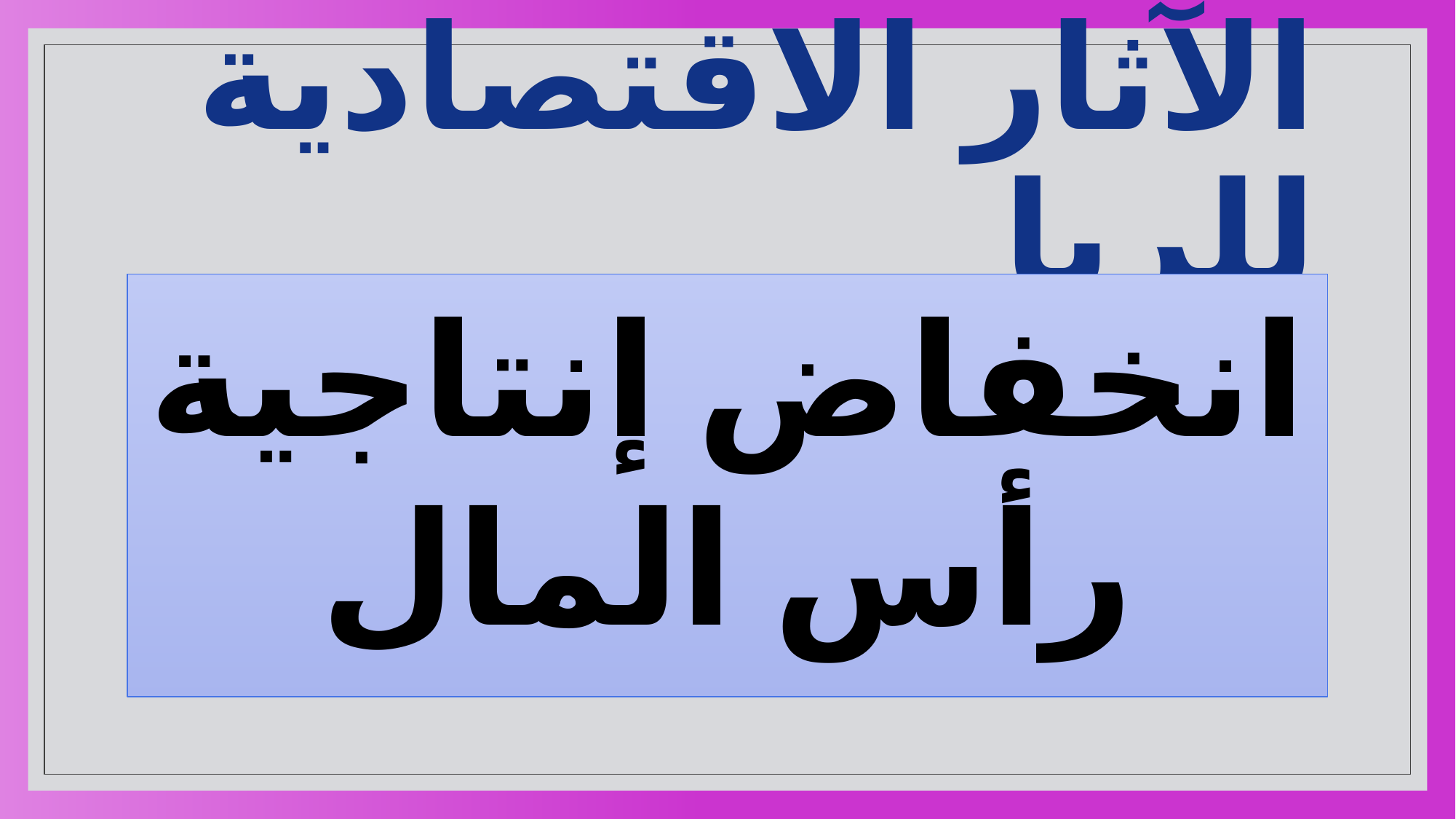

# الآثار الاقتصادية للربا
انخفاض إنتاجية رأس المال